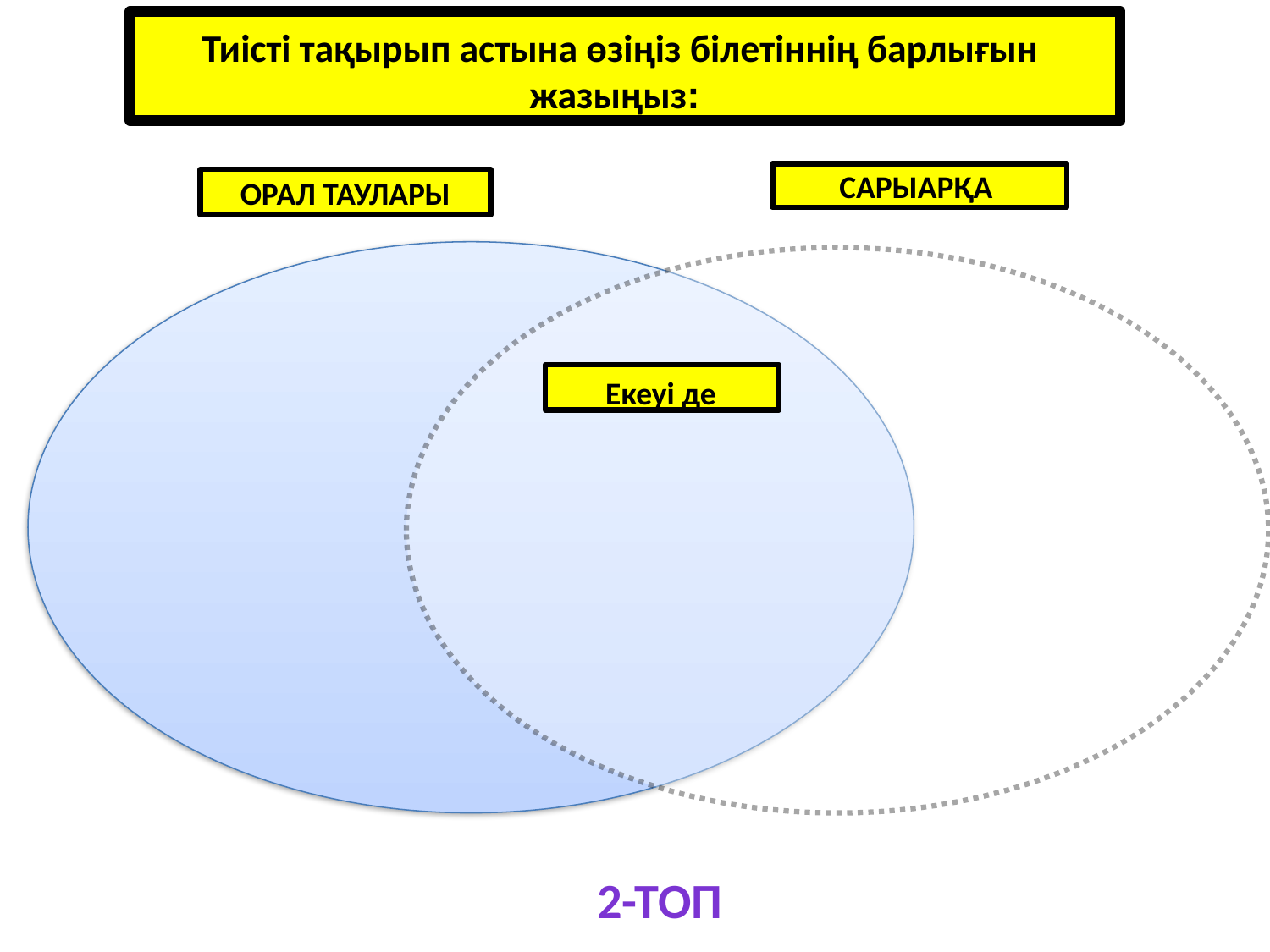

Тиісті тақырып астына өзіңіз білетіннің барлығын жазыңыз:
САРЫАРҚА
ОРАЛ ТАУЛАРЫ

Екеуі де
2-топ